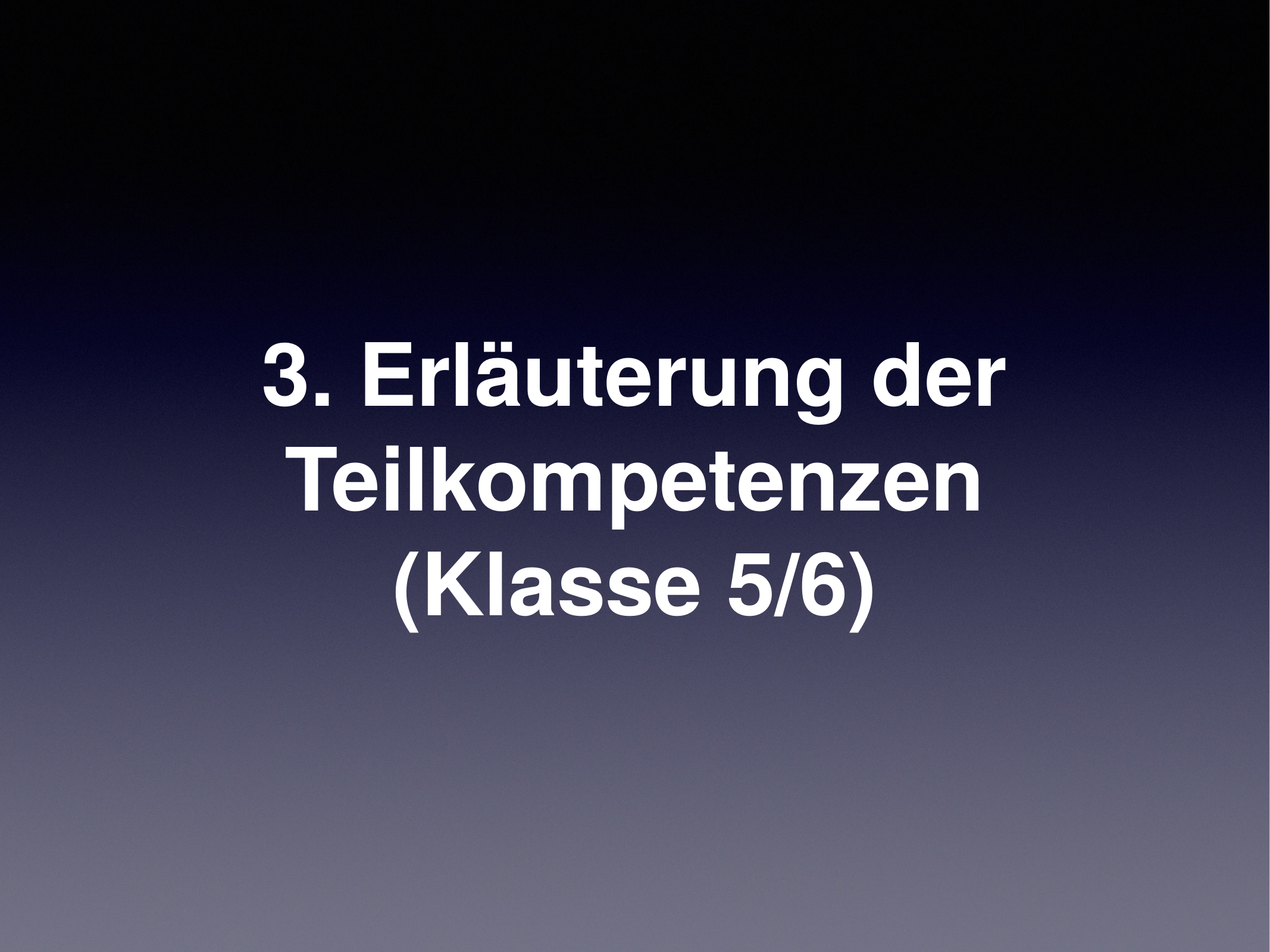

# 3. Erläuterung der Teilkompetenzen (Klasse 5/6)